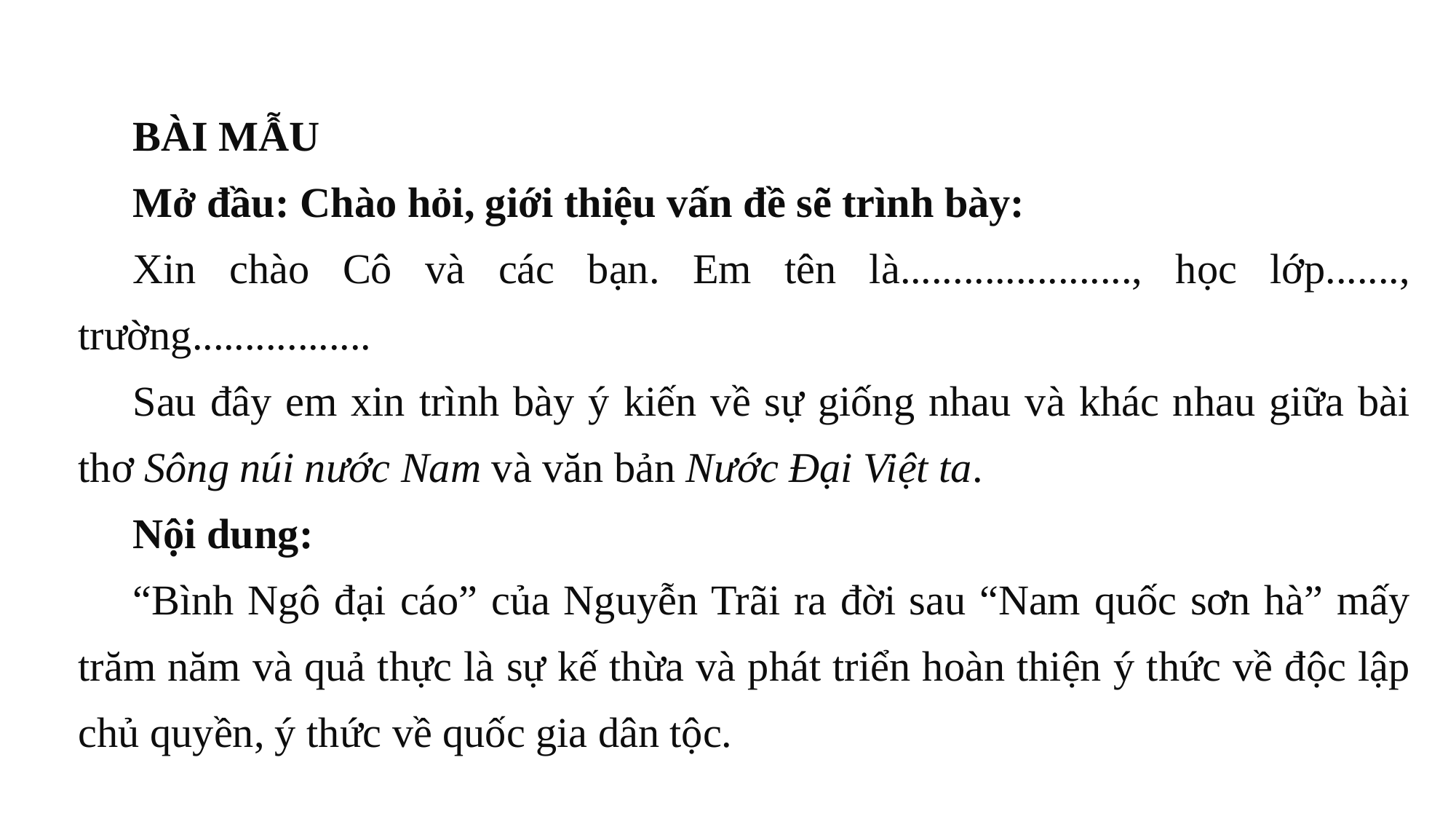

BÀI MẪU
Mở đầu: Chào hỏi, giới thiệu vấn đề sẽ trình bày:
Xin chào Cô và các bạn. Em tên là......................, học lớp......., trường.................
Sau đây em xin trình bày ý kiến về sự giống nhau và khác nhau giữa bài thơ Sông núi nước Nam và văn bản Nước Đại Việt ta.
Nội dung:
“Bình Ngô đại cáo” của Nguyễn Trãi ra đời sau “Nam quốc sơn hà” mấy trăm năm và quả thực là sự kế thừa và phát triển hoàn thiện ý thức về độc lập chủ quyền, ý thức về quốc gia dân tộc.